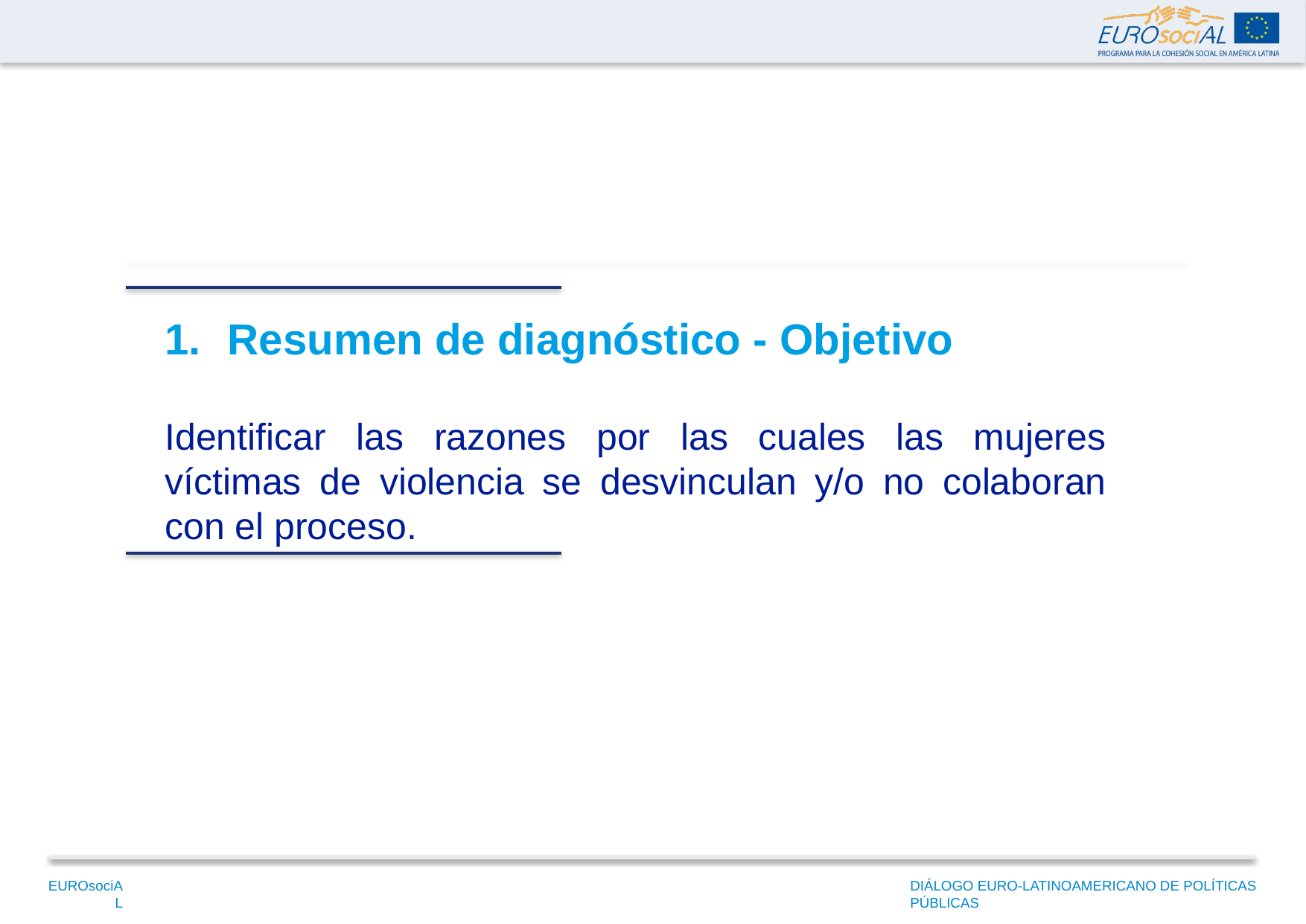

Resumen de diagnóstico - Objetivo

Identificar las razones por las cuales las mujeres víctimas de violencia se desvinculan y/o no colaboran con el proceso.